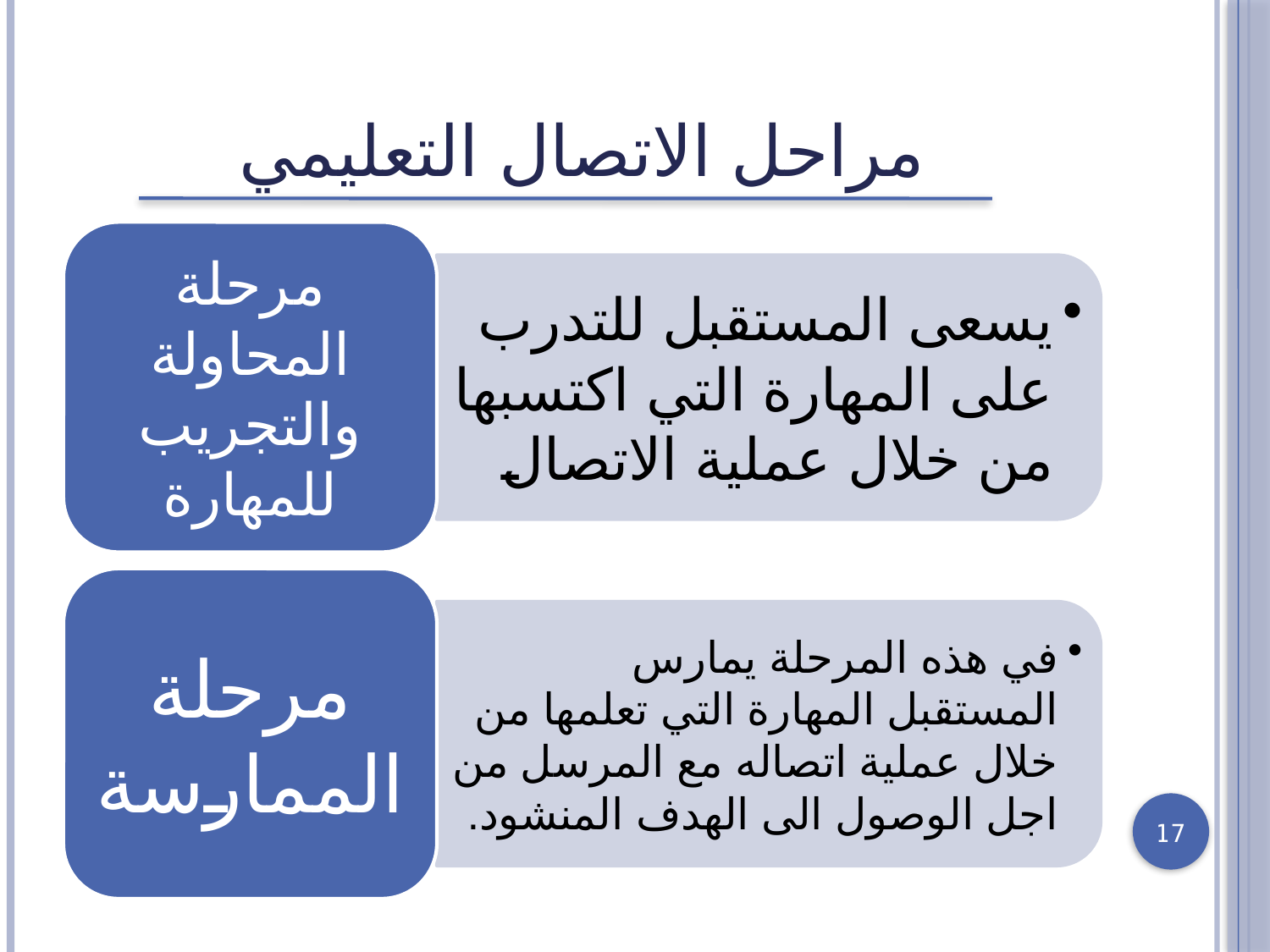

# مراحل الاتصال التعليمي
مرحلة المحاولة والتجريب للمهارة
17